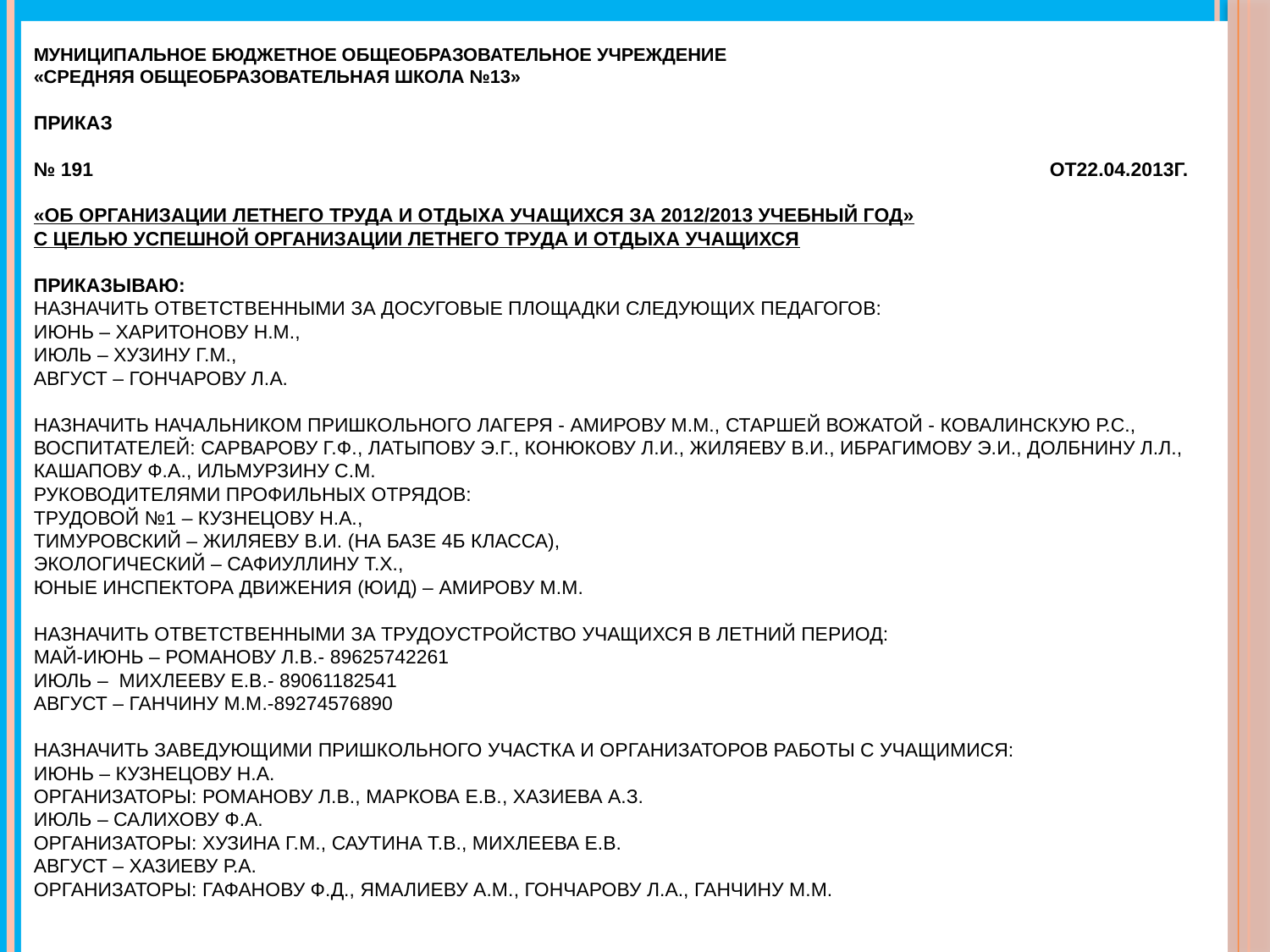

# Муниципальное бюджетное общеобразовательное учреждение «Средняя общеобразовательная школа №13» ПРИКАЗ   № 191								от22.04.2013г. «Об организации летнего труда и отдыха учащихся за 2012/2013 учебный год» С целью успешной организации летнего труда и отдыха учащихся   Приказываю:  Назначить ответственными за досуговые площадки следующих педагогов: июнь – Харитонову Н.М., июль – Хузину Г.М., август – Гончарову Л.А.   Назначить начальником пришкольного лагеря - Амирову М.М., старшей вожатой - Ковалинскую Р.С., воспитателей: Сарварову Г.Ф., Латыпову Э.Г., Конюкову Л.И., Жиляеву В.И., Ибрагимову Э.И., Долбнину Л.Л., Кашапову Ф.А., Ильмурзину С.М. Руководителями профильных отрядов: трудовой №1 – Кузнецову Н.А., тимуровский – Жиляеву В.И. (на базе 4Б класса), экологический – Сафиуллину Т.Х., юные инспектора движения (ЮИД) – Амирову М.М.   Назначить ответственными за трудоустройство учащихся в летний период: май-июнь – Романову Л.В.- 89625742261 июль –  Михлееву Е.В.- 89061182541 август – Ганчину М.М.-89274576890   Назначить заведующими пришкольного участка и организаторов работы с учащимися: июнь – Кузнецову Н.А. Организаторы: Романову Л.В., Маркова Е.В., Хазиева А.З. июль – Салихову Ф.А. Организаторы: Хузина Г.М., Саутина Т.В., Михлеева Е.В. август – Хазиеву Р.А. Организаторы: Гафанову Ф.Д., Ямалиеву А.М., Гончарову Л.А., Ганчину М.М.